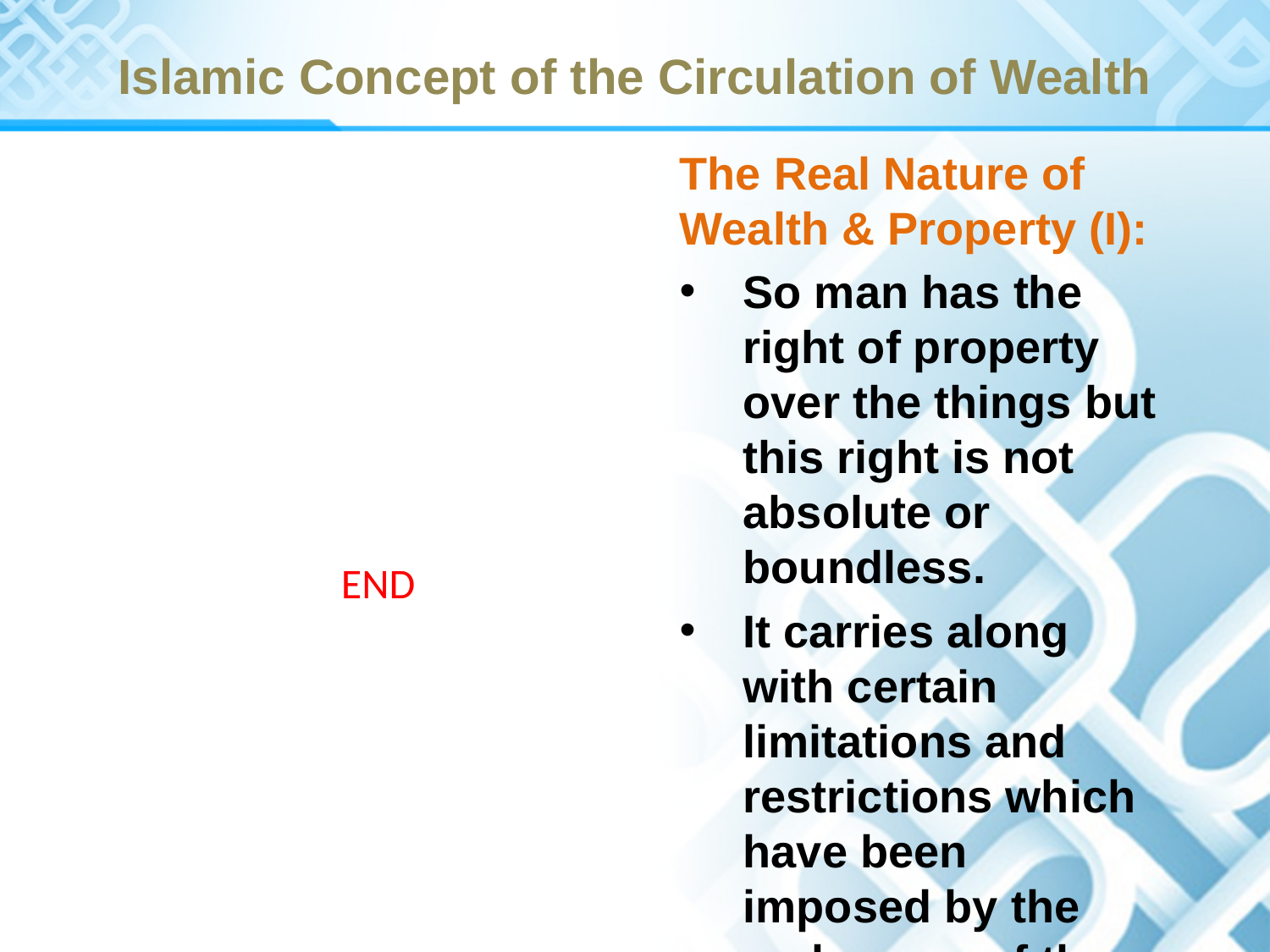

# Islamic Concept of the Circulation of Wealth
The Real Nature of Wealth & Property (I):
So man has the right of property over the things but this right is not absolute or boundless.
It carries along with certain limitations and restrictions which have been imposed by the real owner of the “Wealth”.
END